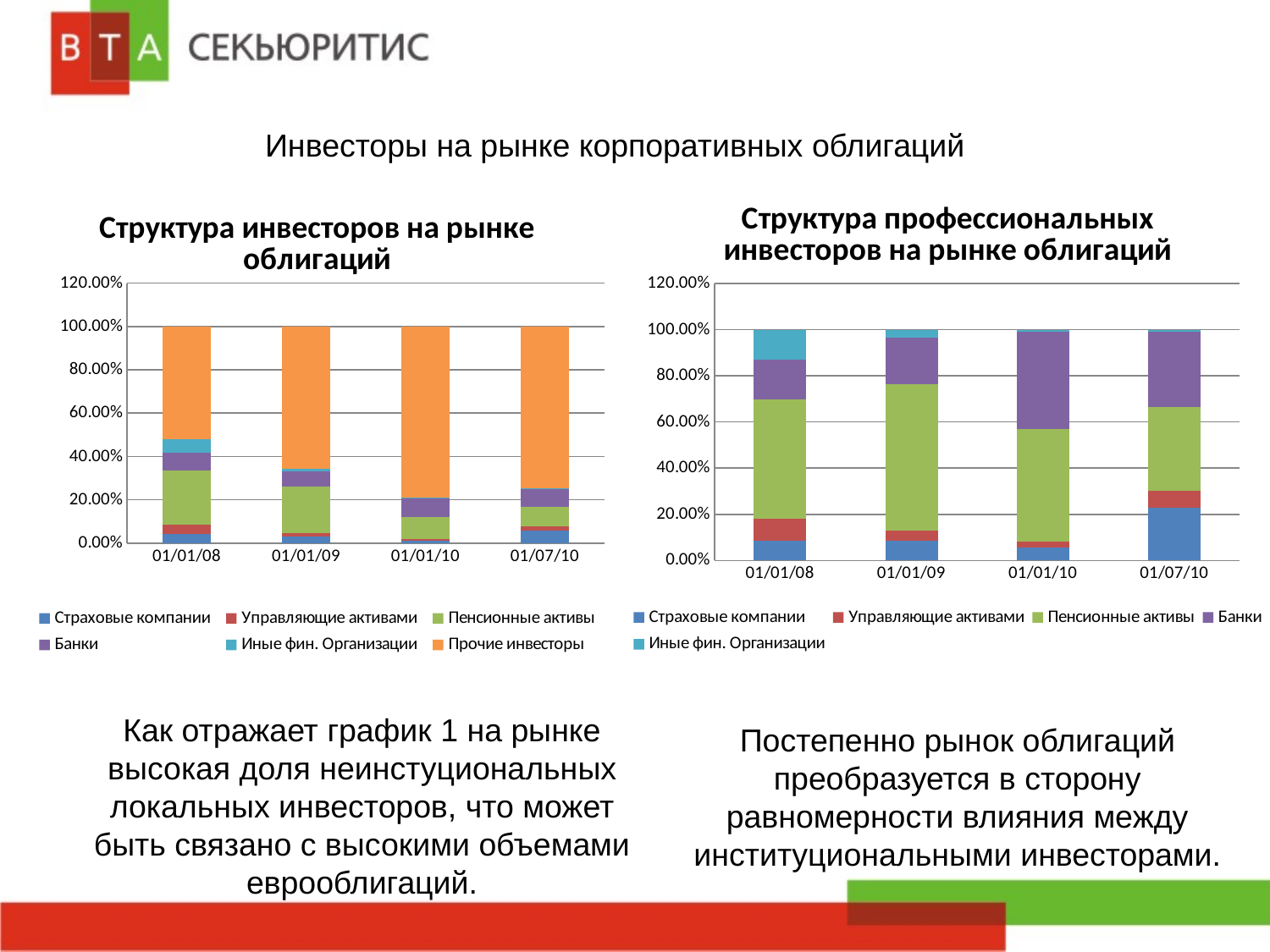

Инвесторы на рынке корпоративных облигаций

### Chart: Структура профессиональных инвесторов на рынке облигаций

| Category | Страховые компании | Управляющие активами | Пенсионные активы | Банки | Иные фин. Организации |
|---|---|---|---|---|---|
| 01/01/08 | 0.08619246861924715 | 0.09414225941422591 | 0.5186192468619245 | 0.17301255230125523 | 0.1280334728033473 |
| 01/01/09 | 0.08693115519253221 | 0.04113185530921807 | 0.6376896149358253 | 0.19982497082847142 | 0.03442240373395566 |
| 01/01/10 | 0.05597722960151803 | 0.027039848197343577 | 0.4857685009487673 | 0.42077798861480176 | 0.01043643263757116 |
| 01/07/10 | 0.2301587301587302 | 0.07023809523809524 | 0.3662698412698428 | 0.32380952380952494 | 0.009523809523809525 |

### Chart: Структура инвесторов на рынке облигаций

| Category | Страховые компании | Управляющие активами | Пенсионные активы | Банки | Иные фин. Организации | Прочие инвесторы |
|---|---|---|---|---|---|---|
| 01/01/08 | 0.04119999999999999 | 0.04500000000000001 | 0.24790000000000043 | 0.08270000000000002 | 0.0612 | 0.522 |
| 01/01/09 | 0.02980000000000001 | 0.014100000000000001 | 0.21860000000000004 | 0.06850000000000002 | 0.011800000000000038 | 0.6571000000000015 |
| 01/01/10 | 0.011800000000000038 | 0.0057000000000000115 | 0.1024 | 0.08870000000000025 | 0.0022000000000000058 | 0.7892 |
| 01/07/10 | 0.058 | 0.0177 | 0.09230000000000002 | 0.0816 | 0.0024 | 0.7480000000000013 |
Как отражает график 1 на рынке высокая доля неинстуциональных локальных инвесторов, что может быть связано с высокими объемами еврооблигаций.
Постепенно рынок облигаций преобразуется в сторону равномерности влияния между институциональными инвесторами.